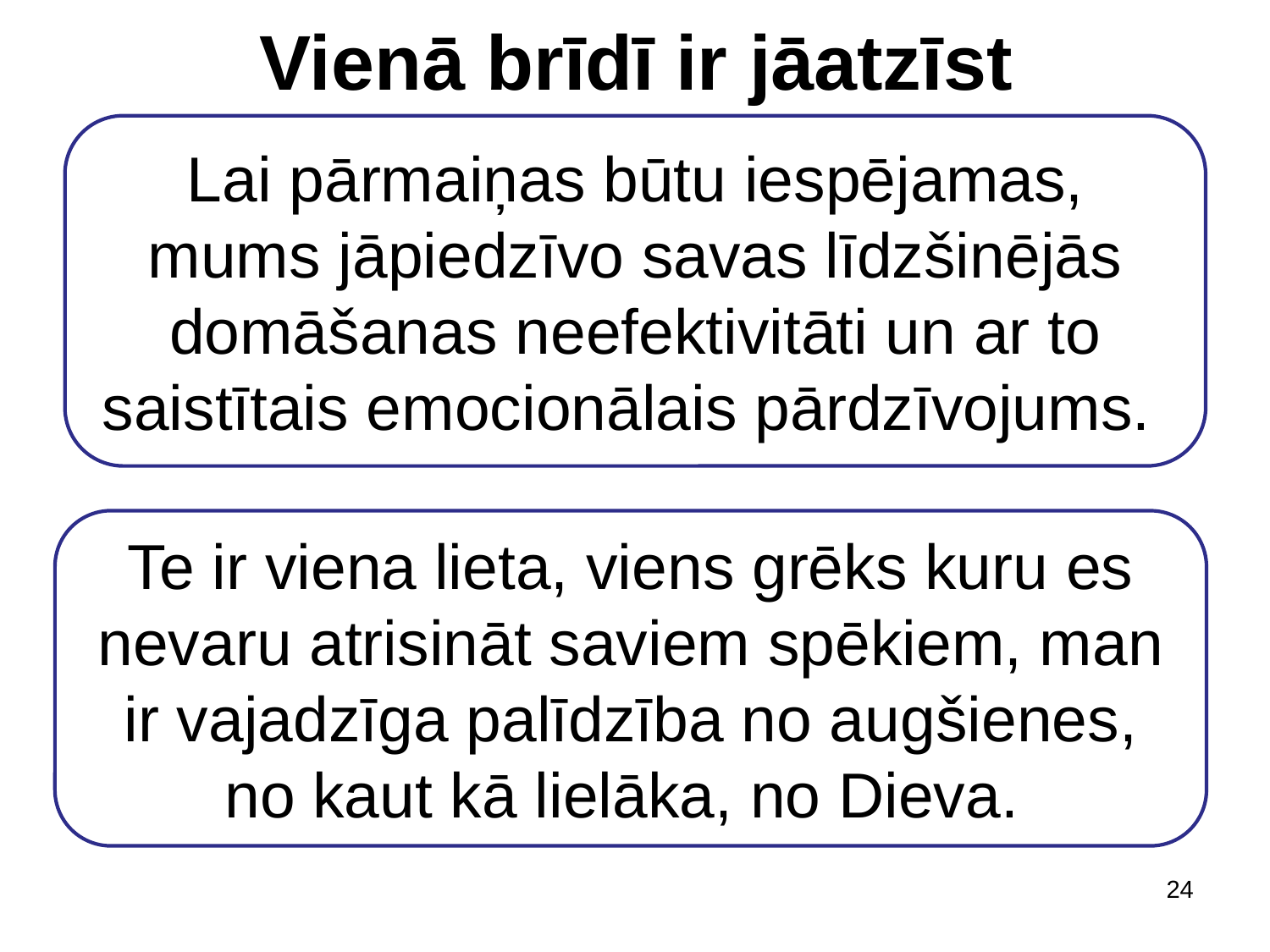

Vienā brīdī ir jāatzīst
Lai pārmaiņas būtu iespējamas, mums jāpiedzīvo savas līdzšinējās domāšanas neefektivitāti un ar to saistītais emocionālais pārdzīvojums.
Te ir viena lieta, viens grēks kuru es nevaru atrisināt saviem spēkiem, man ir vajadzīga palīdzība no augšienes, no kaut kā lielāka, no Dieva.
24